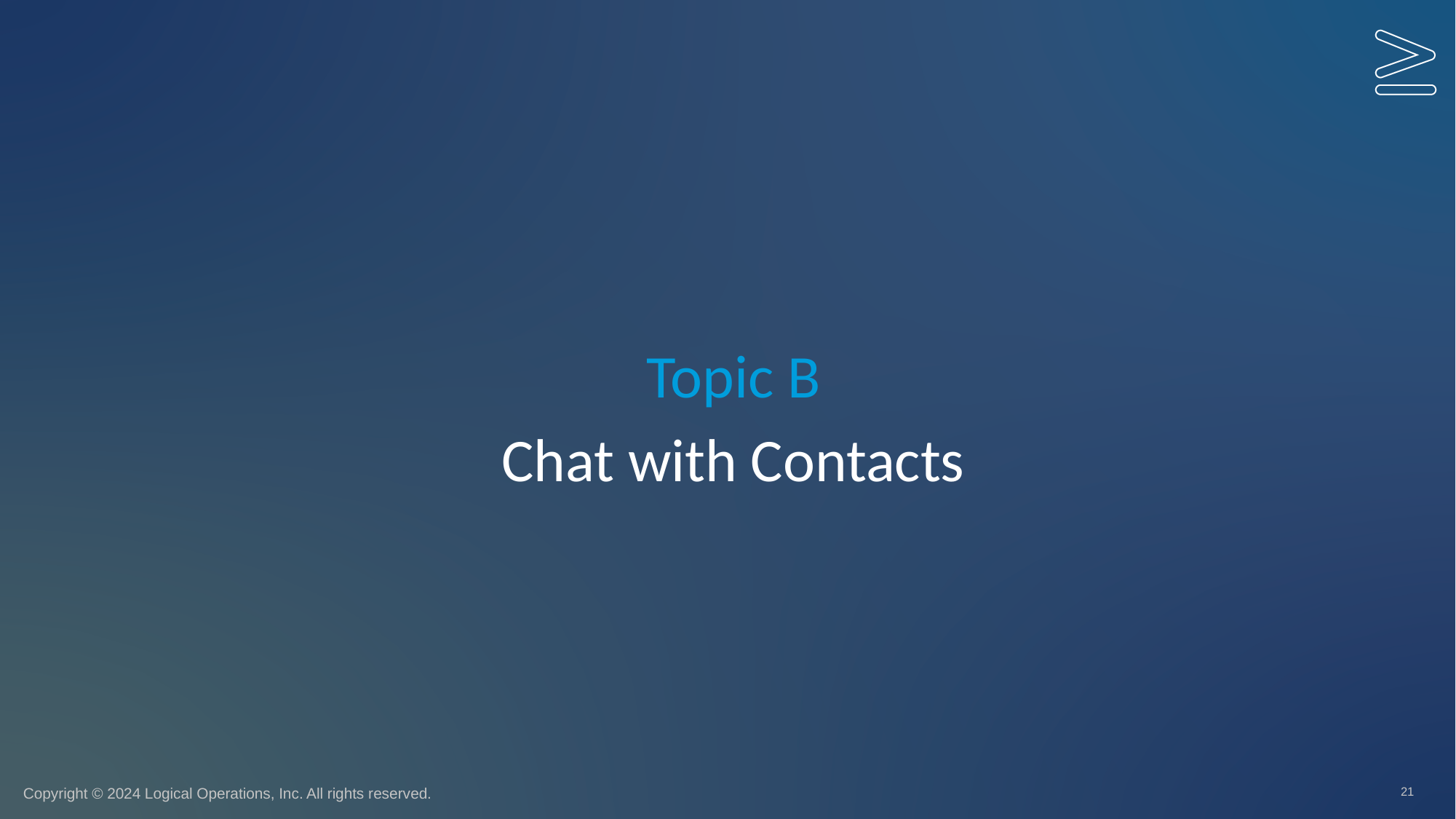

Topic B
# Chat with Contacts
21